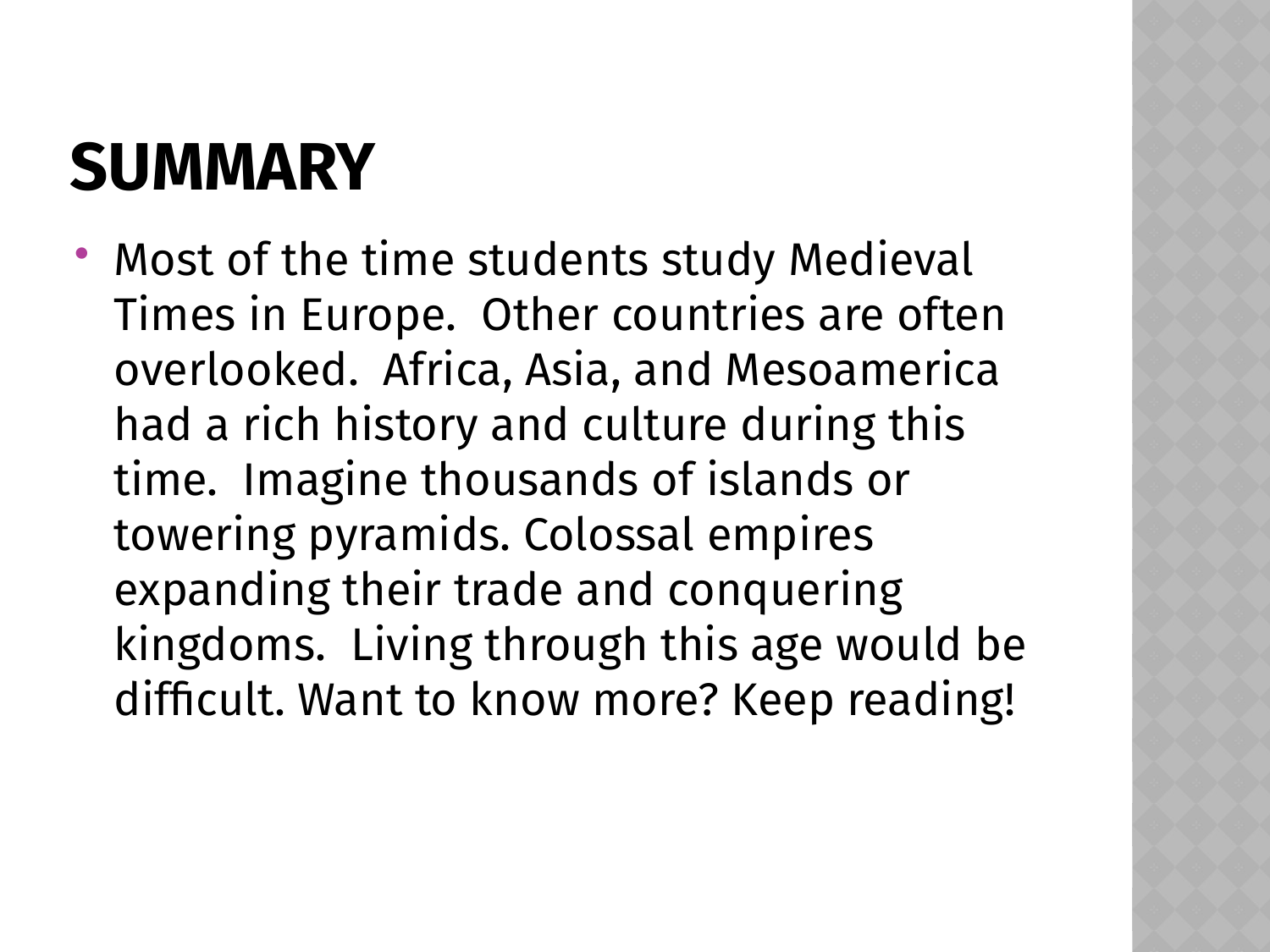

# Summary
Most of the time students study Medieval Times in Europe.  Other countries are often overlooked.  Africa, Asia, and Mesoamerica had a rich history and culture during this time.  Imagine thousands of islands or towering pyramids. Colossal empires expanding their trade and conquering kingdoms.  Living through this age would be difficult. Want to know more? Keep reading!